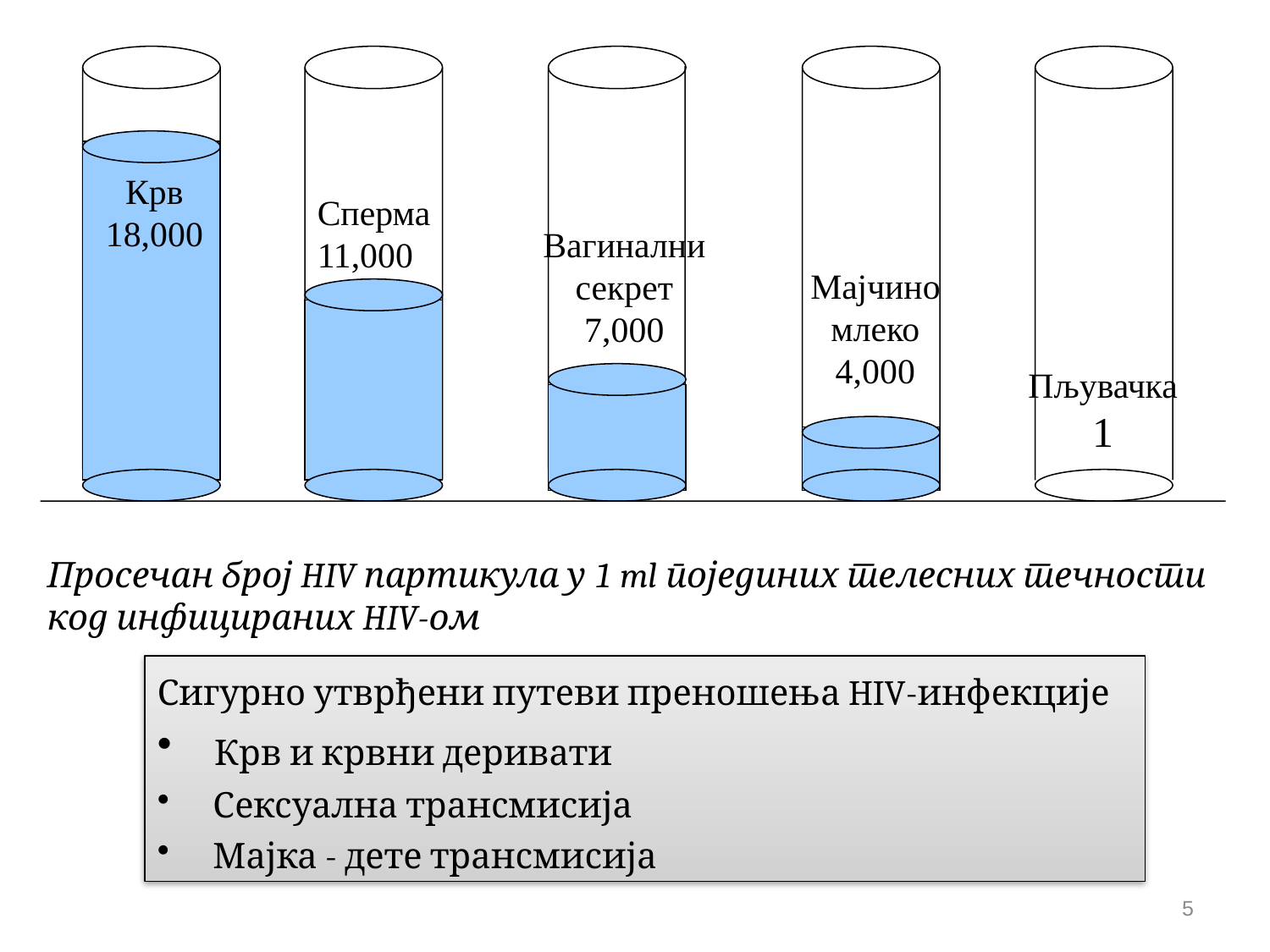

Крв
18,000
Сперма
11,000

Вагинални
секрет
7,000
Мајчино
млеко
4,000

Пљувачка
1

Просечан број HIV партикула у 1 ml појединих телесних течности код инфицираних HIV-ом
Сигурно утврђени путеви преношења HIV-инфекције
 Крв и крвни деривати
 Сексуална трансмисија
 Мајка - дете трансмисија
5